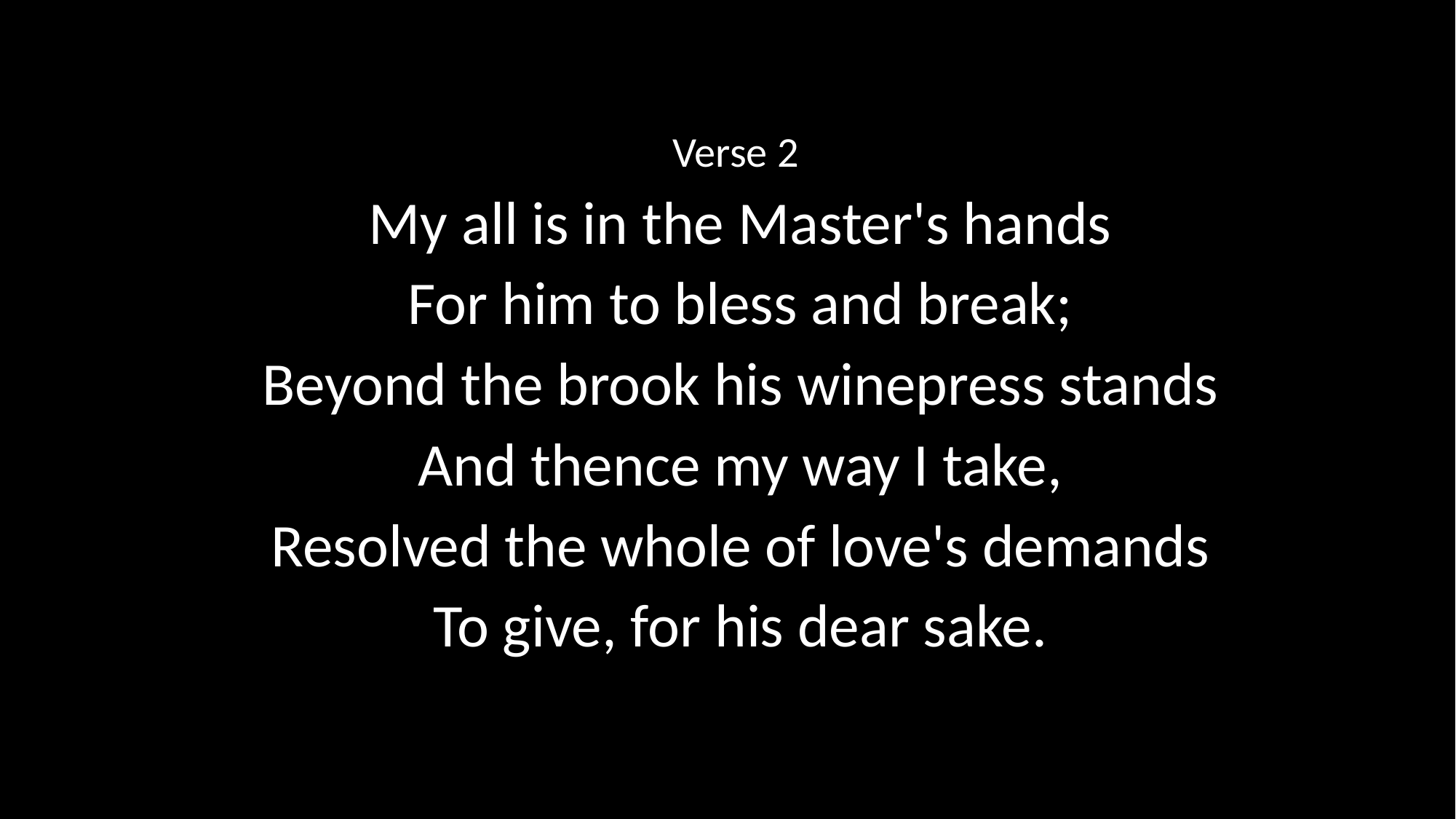

Verse 2
My all is in the Master's hands
For him to bless and break;
Beyond the brook his winepress stands
And thence my way I take,
Resolved the whole of love's demands
To give, for his dear sake.